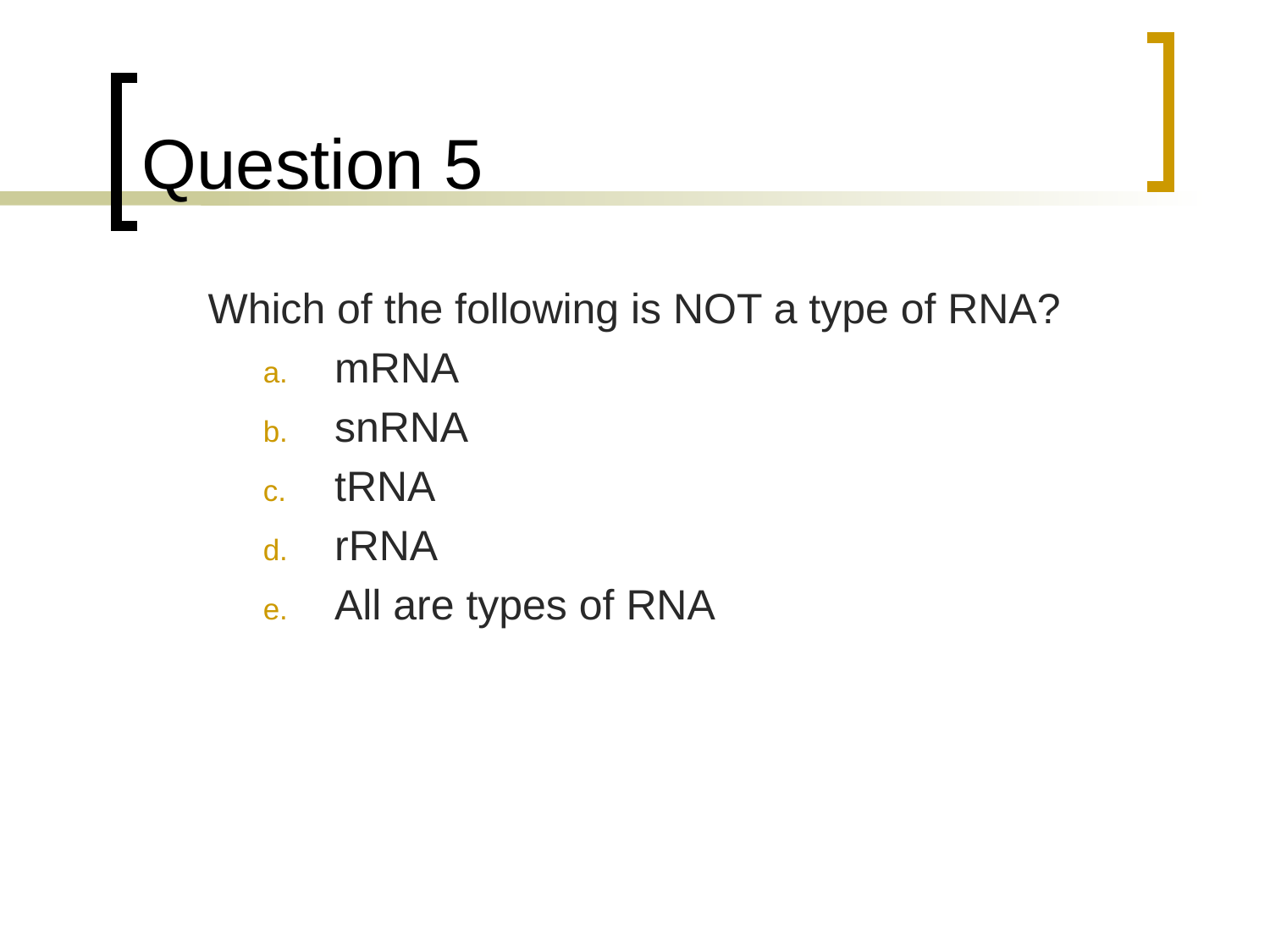

# Question 5
	Which of the following is NOT a type of RNA?
mRNA
snRNA
tRNA
rRNA
All are types of RNA